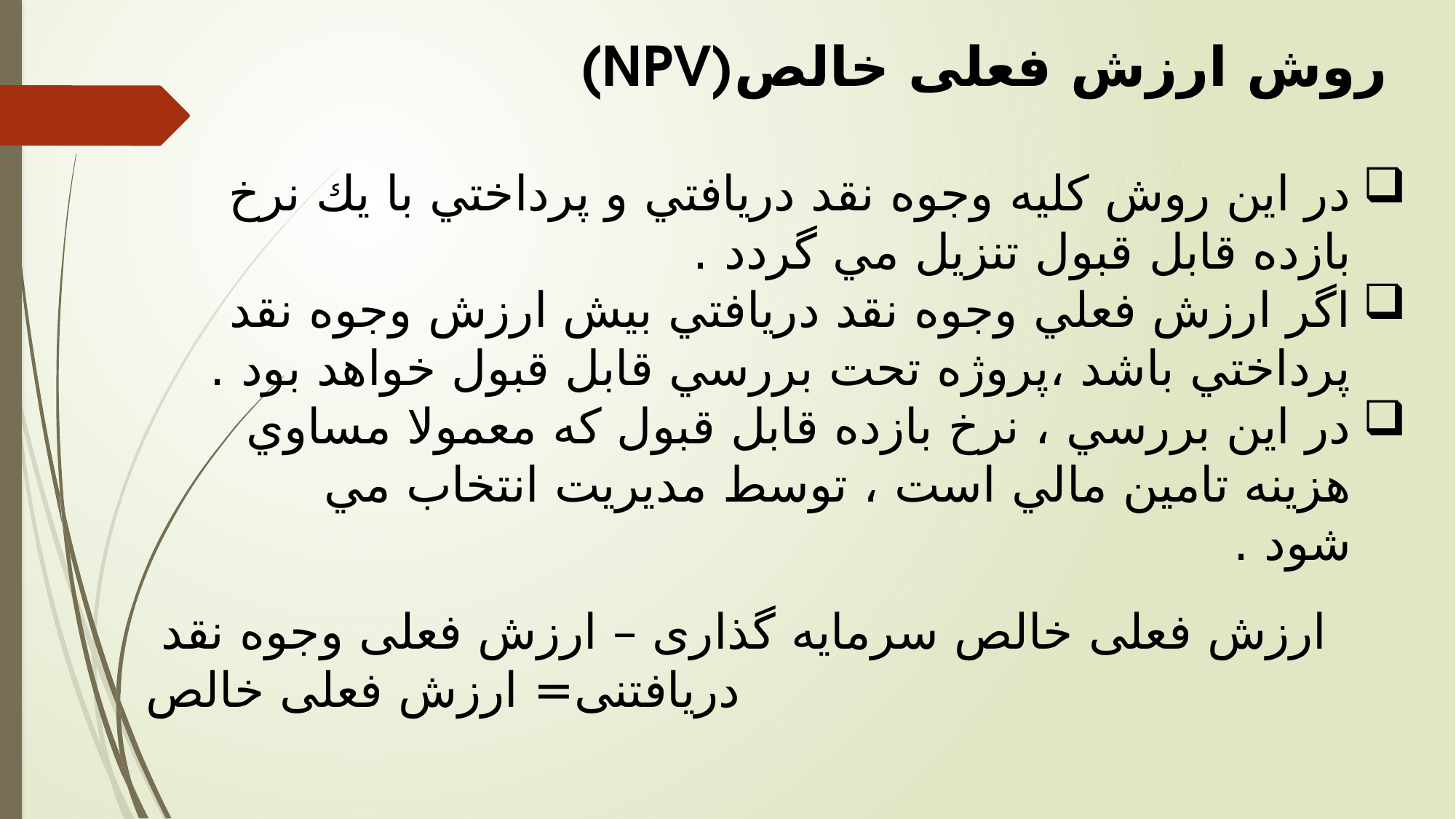

(NPV)روش ارزش فعلی خالص
در اين روش كليه وجوه نقد دريافتي و پرداختي با يك نرخ بازده قابل قبول تنزيل مي گردد .
اگر ارزش فعلي وجوه نقد دريافتي بيش ارزش وجوه نقد پرداختي باشد ،پروژه تحت بررسي قابل قبول خواهد بود .
در اين بررسي ، نرخ بازده قابل قبول كه معمولا مساوي هزينه تامين مالي است ، توسط مديريت انتخاب مي شود .
 ارزش فعلی خالص سرمایه گذاری – ارزش فعلی وجوه نقد دریافتنی= ارزش فعلی خالص